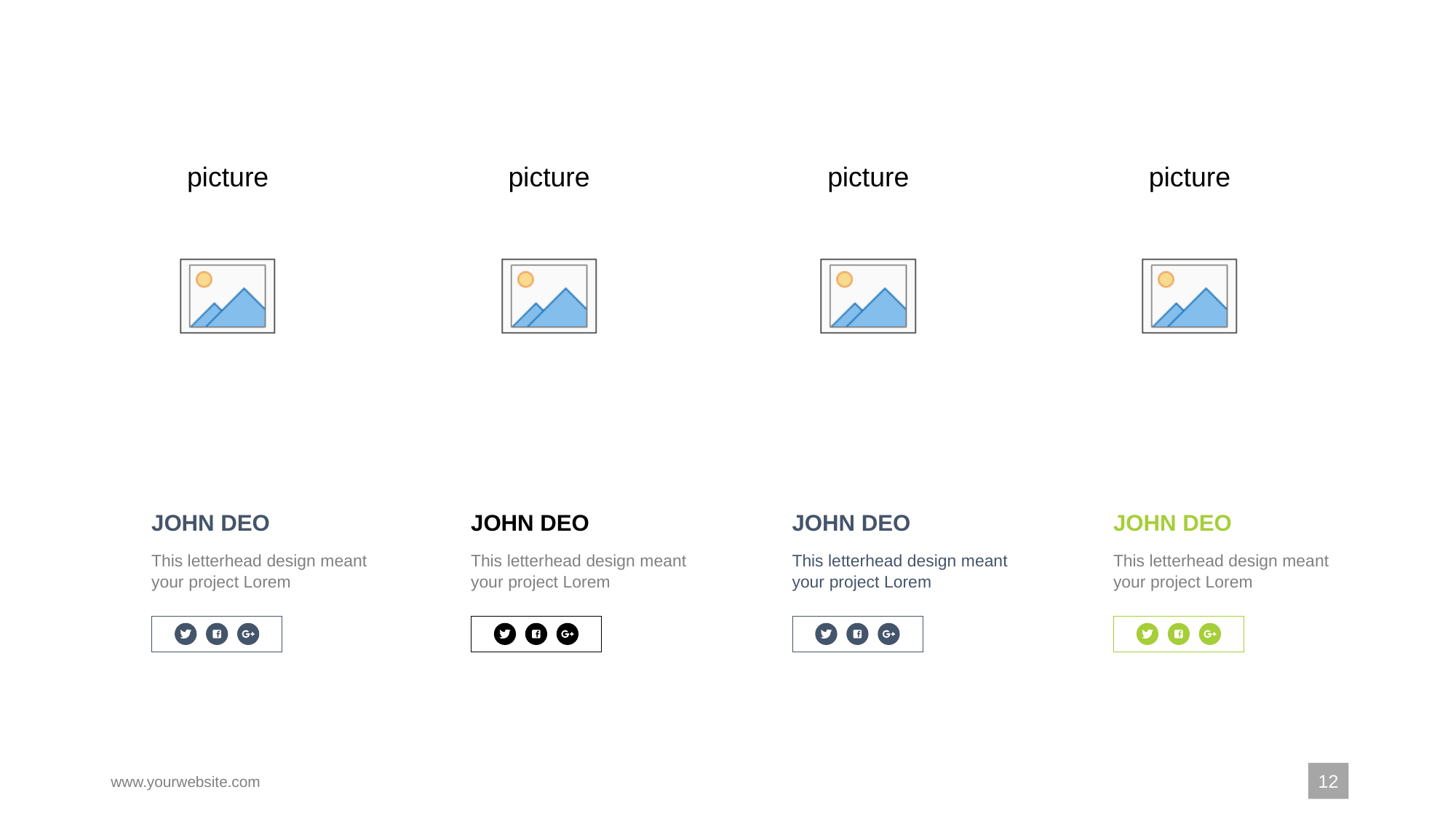

JOHN DEO
This letterhead design meant  your project Lorem

JOHN DEO
This letterhead design meant  your project Lorem

JOHN DEO
This letterhead design meant  your project Lorem

JOHN DEO
This letterhead design meant  your project Lorem

12
www.yourwebsite.com